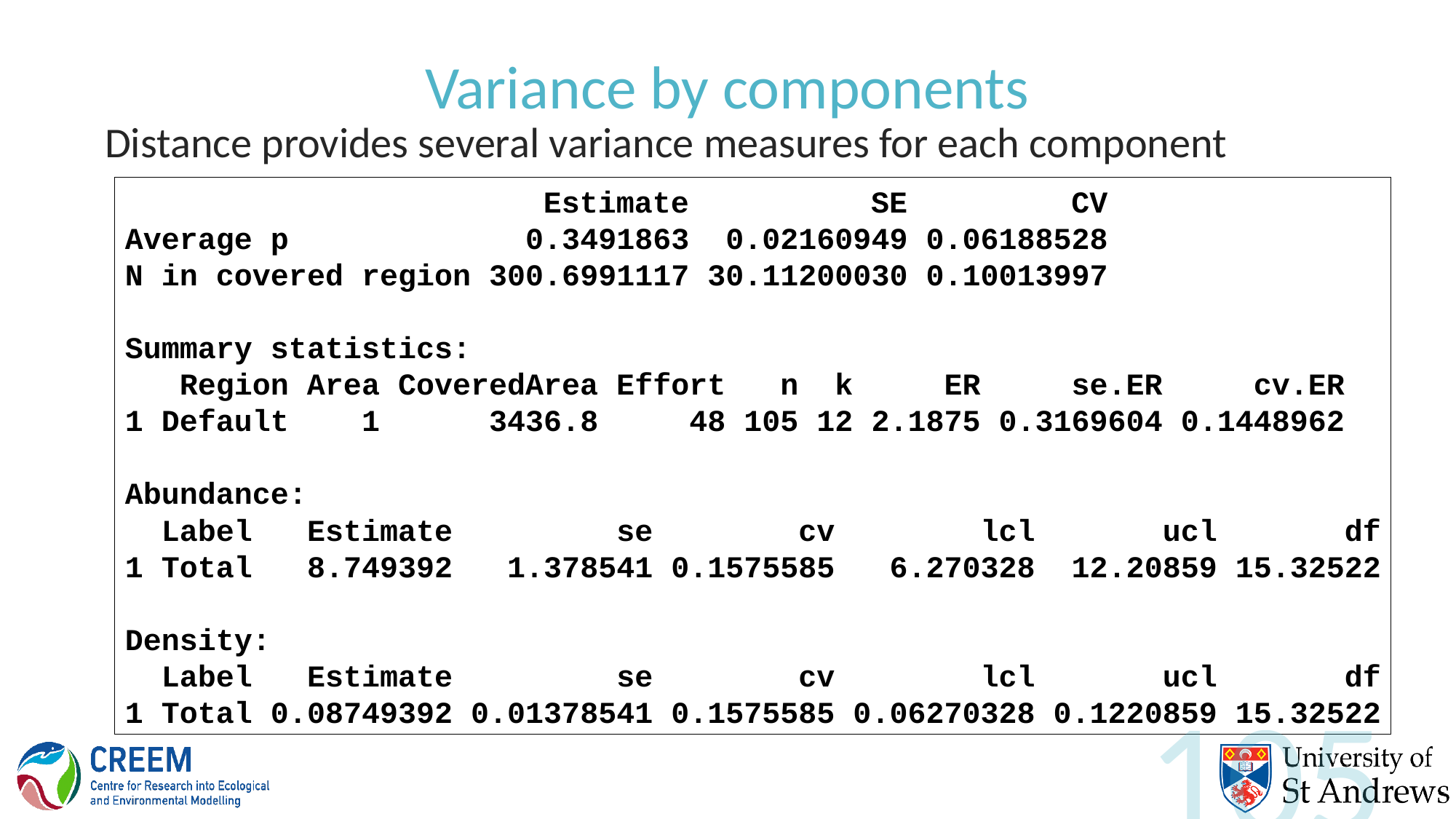

Variance by components
Distance provides several variance measures for each component
                       Estimate          SE         CV
Average p             0.3491863  0.02160949 0.06188528
N in covered region 300.6991117 30.11200030 0.10013997

Summary statistics:
   Region Area CoveredArea Effort   n  k     ER     se.ER     cv.ER
1 Default    1      3436.8     48 105 12 2.1875 0.3169604 0.1448962

Abundance:
  Label   Estimate         se        cv        lcl       ucl       df
1 Total   8.749392   1.378541 0.1575585   6.270328  12.20859 15.32522

Density:
  Label   Estimate         se        cv        lcl       ucl       df
1 Total 0.08749392 0.01378541 0.1575585 0.06270328 0.1220859 15.32522
105